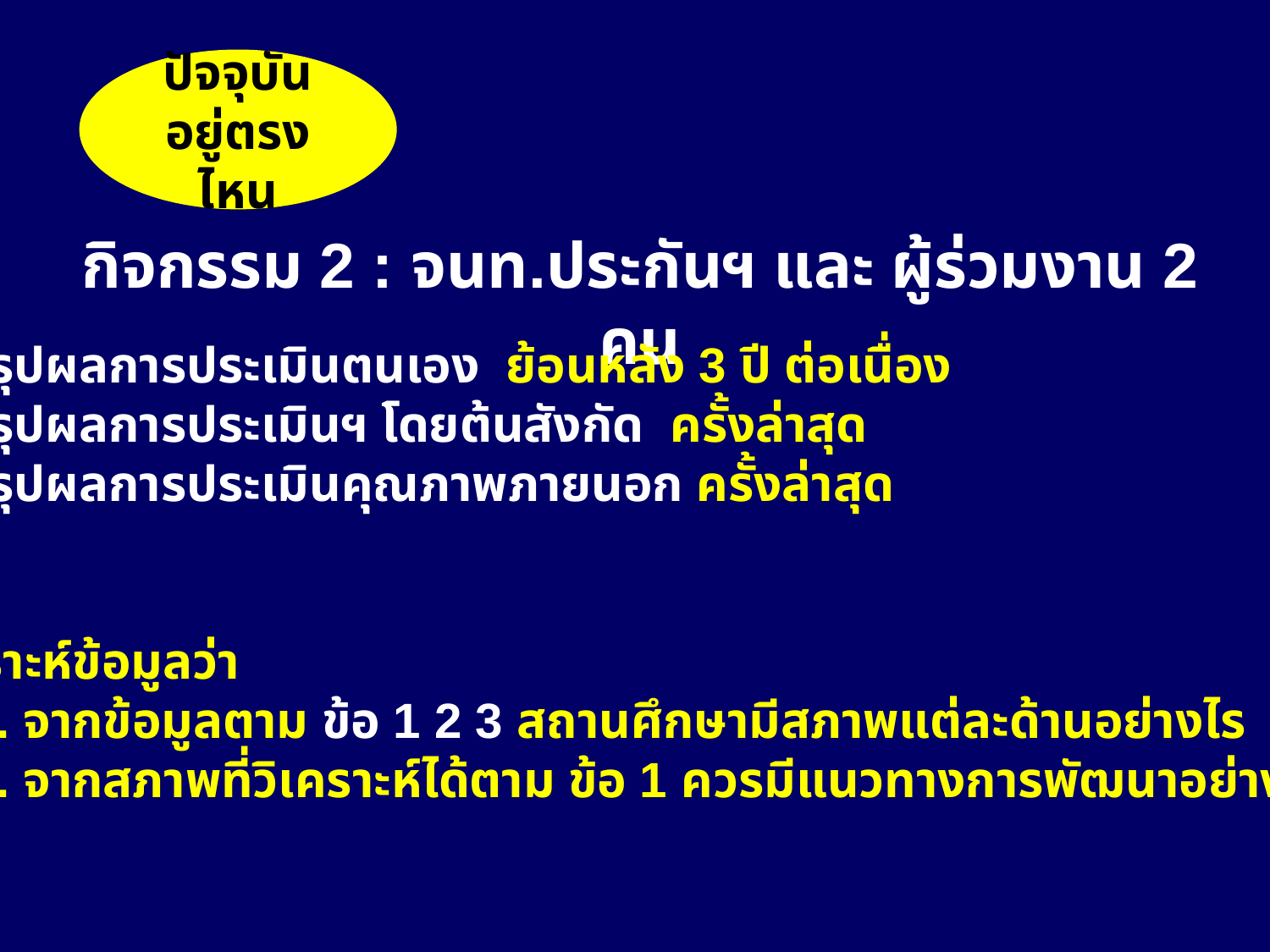

ปัจจุบันอยู่ตรงไหน
กิจกรรม 2 : จนท.ประกันฯ และ ผู้ร่วมงาน 2 คน
1. สรุปผลการประเมินตนเอง  ย้อนหลัง 3 ปี ต่อเนื่อง
2. สรุปผลการประเมินฯ โดยต้นสังกัด  ครั้งล่าสุด
3. สรุปผลการประเมินคุณภาพภายนอก ครั้งล่าสุด

วิเคราะห์ข้อมูลว่า
     1. จากข้อมูลตาม ข้อ 1 2 3 สถานศึกษามีสภาพแต่ละด้านอย่างไร
     2. จากสภาพที่วิเคราะห์ได้ตาม ข้อ 1 ควรมีแนวทางการพัฒนาอย่างไร